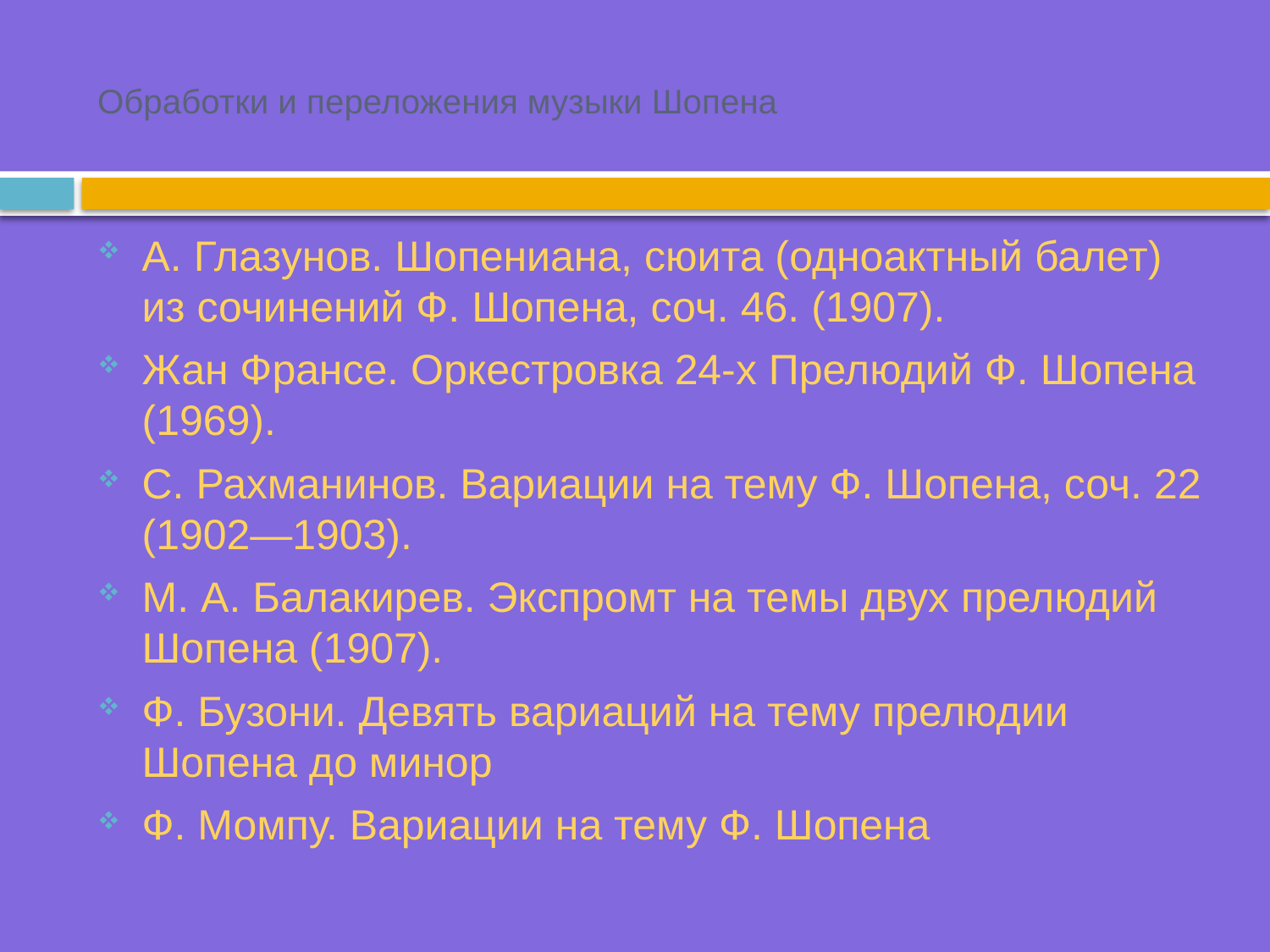

# Обработки и переложения музыки Шопена
А. Глазунов. Шопениана, сюита (одноактный балет) из сочинений Ф. Шопена, соч. 46. (1907).
Жан Франсе. Оркестровка 24-х Прелюдий Ф. Шопена (1969).
С. Рахманинов. Вариации на тему Ф. Шопена, соч. 22 (1902—1903).
М. А. Балакирев. Экспромт на темы двух прелюдий Шопена (1907).
Ф. Бузони. Девять вариаций на тему прелюдии Шопена до минор
Ф. Момпу. Вариации на тему Ф. Шопена